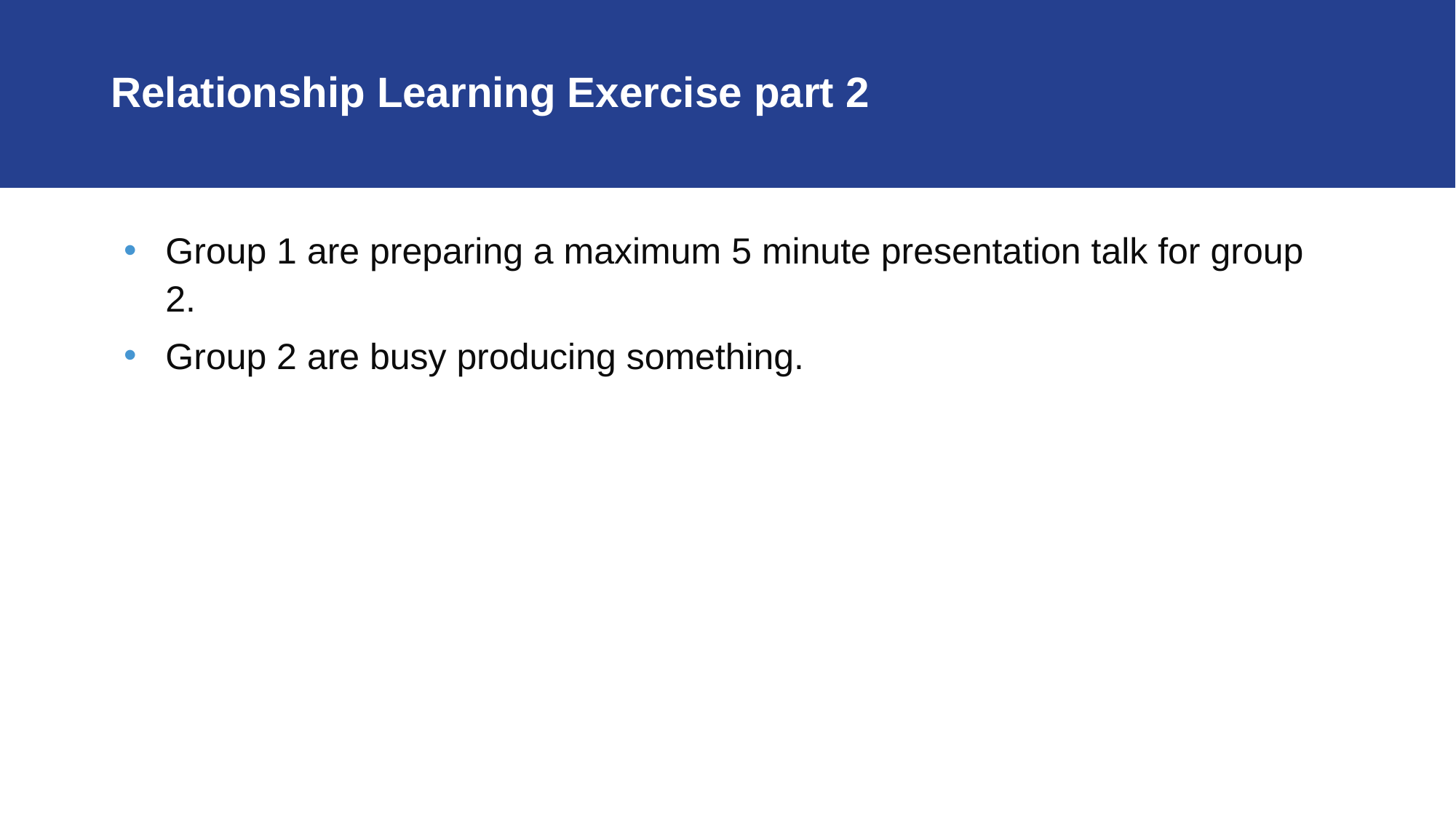

# Relationship Learning Exercise part 2
Group 1 are preparing a maximum 5 minute presentation talk for group 2.
Group 2 are busy producing something.